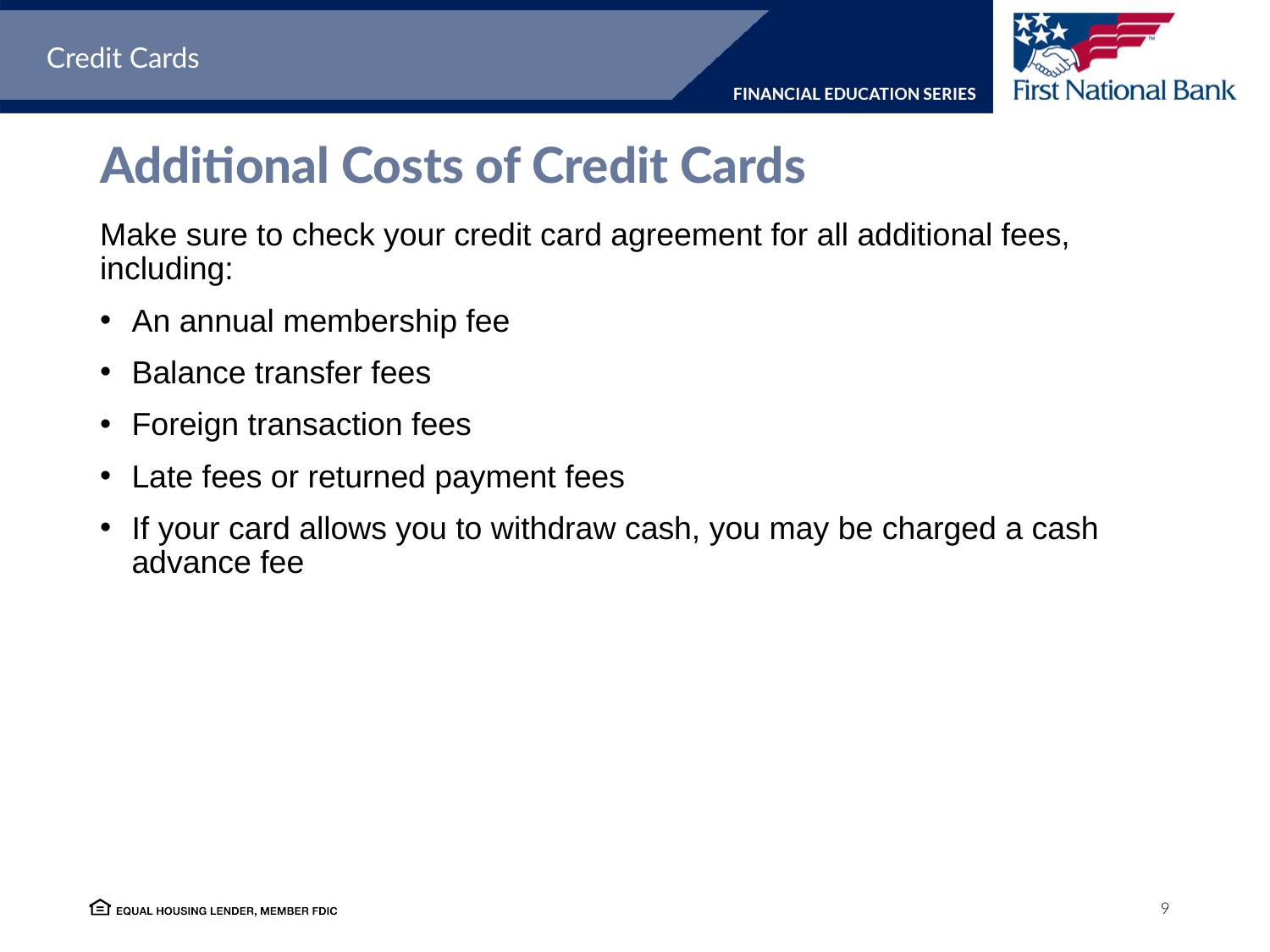

Credit Cards

# Additional Costs of Credit Cards
Make sure to check your credit card agreement for all additional fees, including:
An annual membership fee
Balance transfer fees
Foreign transaction fees
Late fees or returned payment fees
If your card allows you to withdraw cash, you may be charged a cash advance fee
9